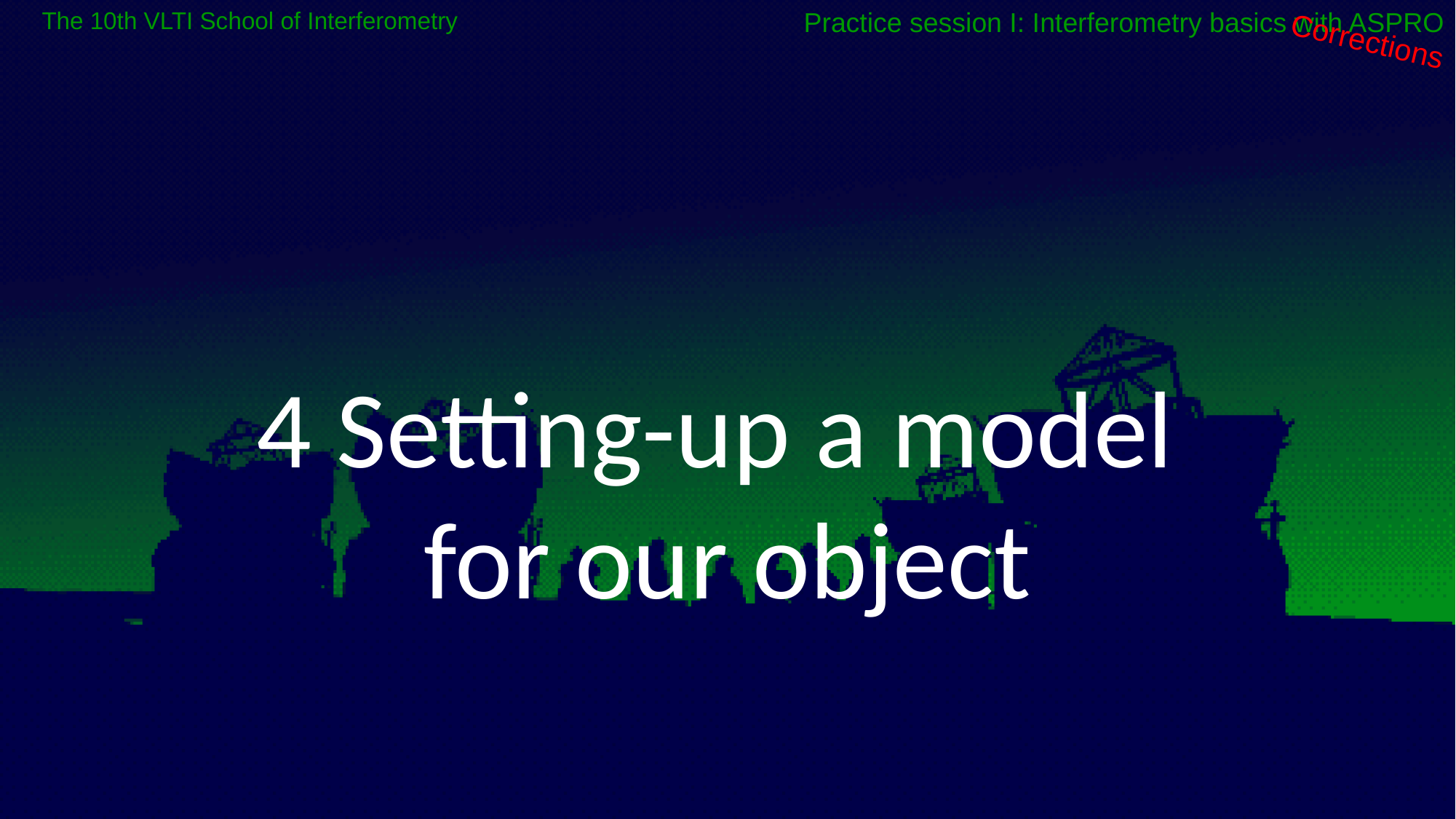

The 10th VLTI School of Interferometry
Practice session I: Interferometry basics with ASPRO
Corrections
4 Setting-up a model
for our object